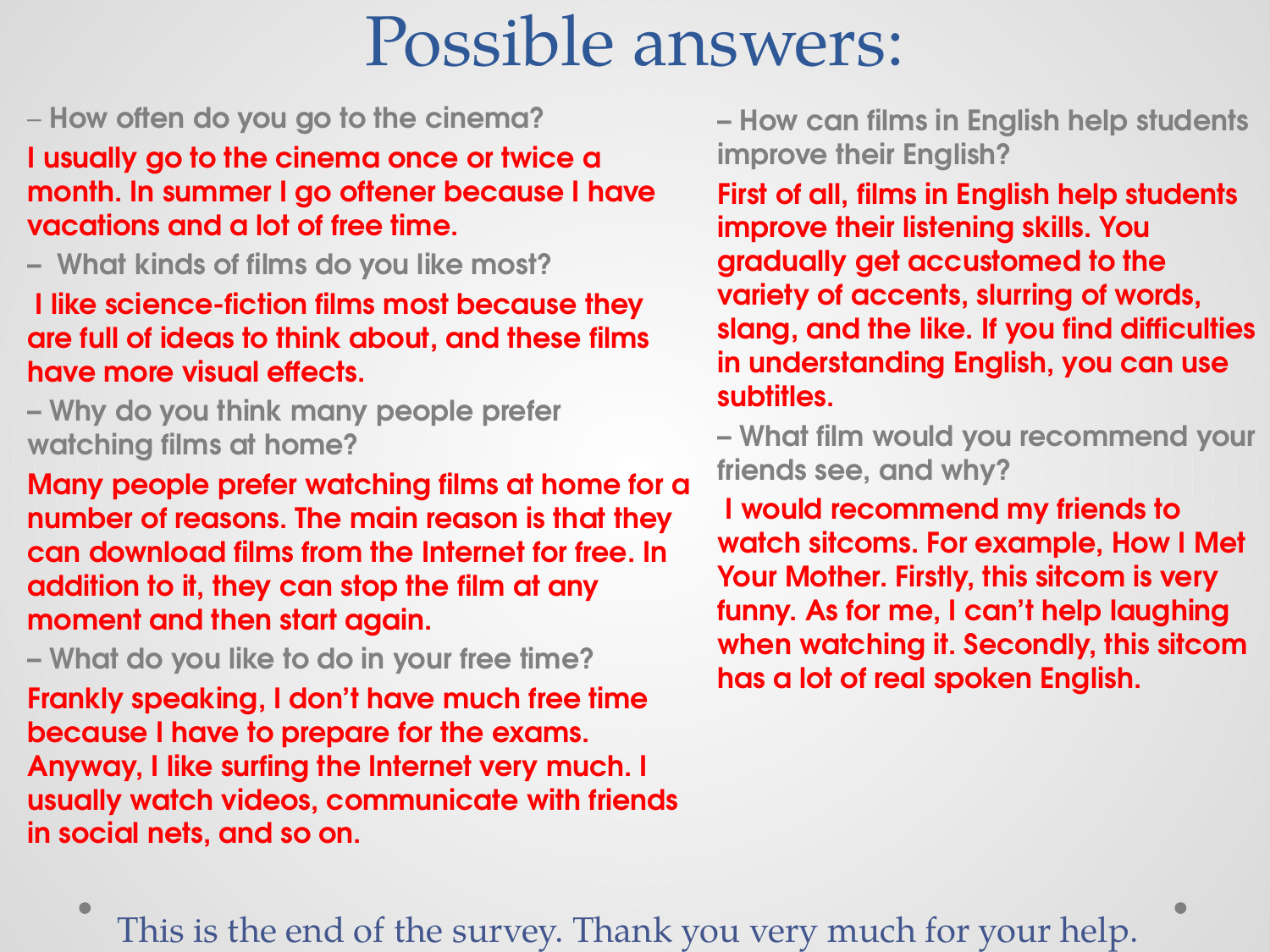

# Possible answers:
– How often do you go to the cinema?
I usually go to the cinema once or twice a month. In summer I go oftener because I have vacations and a lot of free time.
–  What kinds of films do you like most?
 I like science-fiction films most because they are full of ideas to think about, and these films have more visual effects.
– Why do you think many people prefer watching films at home?
Many people prefer watching films at home for a number of reasons. The main reason is that they can download films from the Internet for free. In addition to it, they can stop the film at any moment and then start again.
– What do you like to do in your free time?
Frankly speaking, I don’t have much free time because I have to prepare for the exams. Anyway, I like surfing the Internet very much. I usually watch videos, communicate with friends in social nets, and so on.
– How can films in English help students improve their English?
First of all, films in English help students improve their listening skills. You gradually get accustomed to the variety of accents, slurring of words, slang, and the like. If you find difficulties in understanding English, you can use subtitles.
– What film would you recommend your friends see, and why?
 I would recommend my friends to watch sitcoms. For example, How I Met Your Mother. Firstly, this sitcom is very funny. As for me, I can’t help laughing when watching it. Secondly, this sitcom has a lot of real spoken English.
This is the end of the survey. Thank you very much for your help.